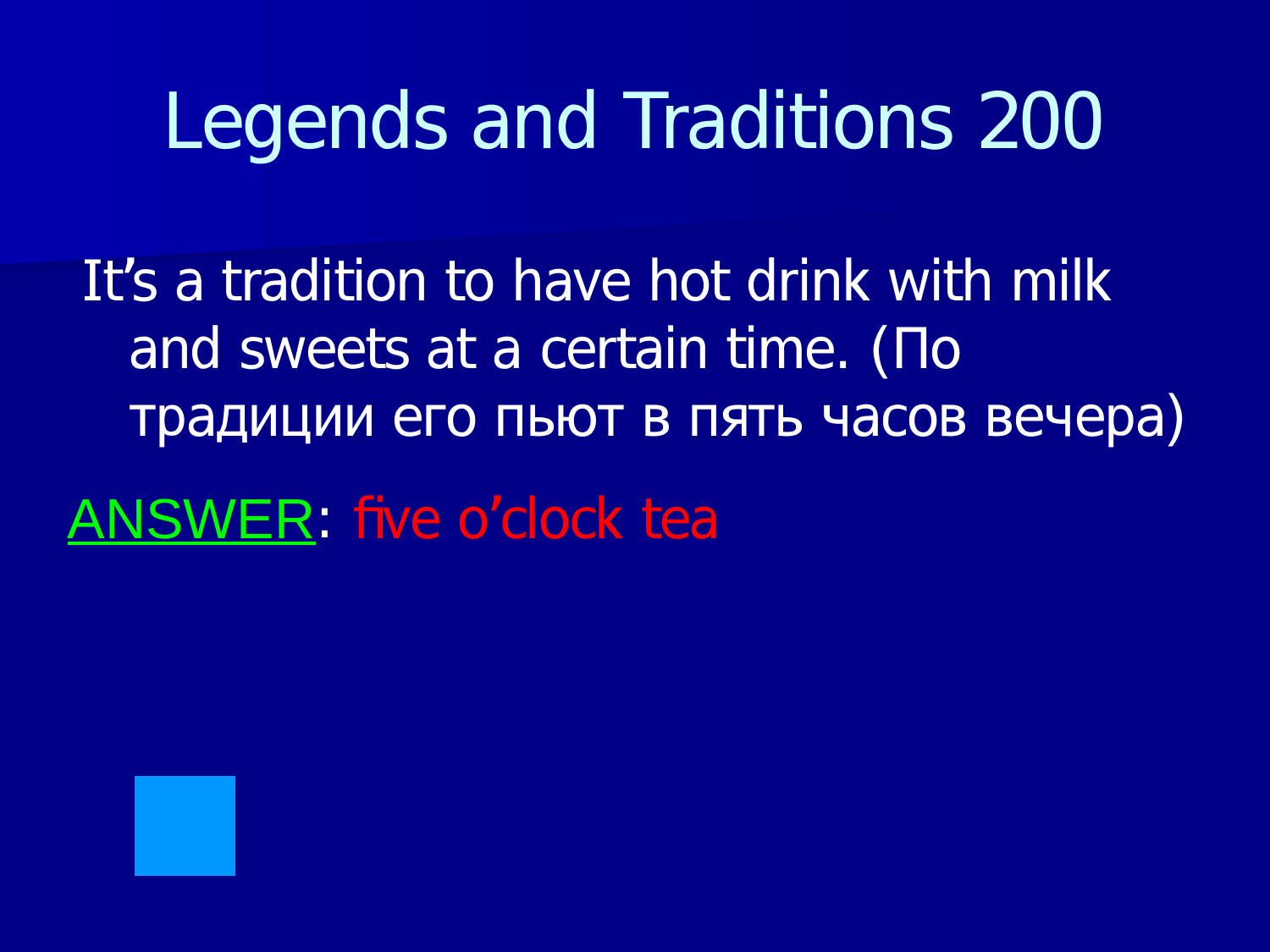

# Legends and Traditions 200
It’s a tradition to have hot drink with milk and sweets at a certain time. (По традиции его пьют в пять часов вечера)
ANSWER: five o’clock tea